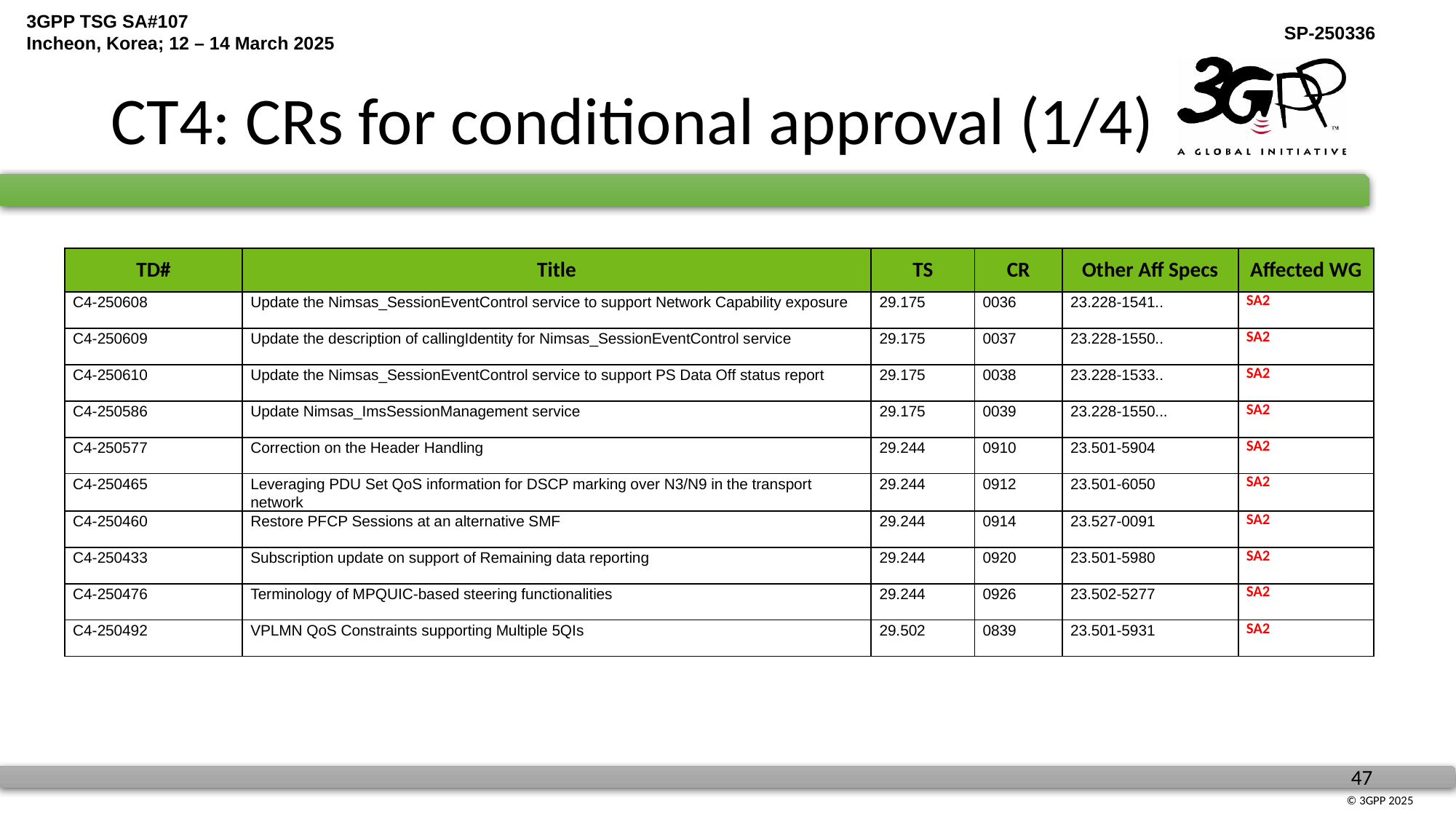

# CT4: CRs for conditional approval (1/4)
| TD# | Title | TS | CR | Other Aff Specs | Affected WG |
| --- | --- | --- | --- | --- | --- |
| C4-250608 | Update the Nimsas\_SessionEventControl service to support Network Capability exposure | 29.175 | 0036 | 23.228-1541.. | SA2 |
| C4-250609 | Update the description of callingIdentity for Nimsas\_SessionEventControl service | 29.175 | 0037 | 23.228-1550.. | SA2 |
| C4-250610 | Update the Nimsas\_SessionEventControl service to support PS Data Off status report | 29.175 | 0038 | 23.228-1533.. | SA2 |
| C4-250586 | Update Nimsas\_ImsSessionManagement service | 29.175 | 0039 | 23.228-1550... | SA2 |
| C4-250577 | Correction on the Header Handling | 29.244 | 0910 | 23.501-5904 | SA2 |
| C4-250465 | Leveraging PDU Set QoS information for DSCP marking over N3/N9 in the transport network | 29.244 | 0912 | 23.501-6050 | SA2 |
| C4-250460 | Restore PFCP Sessions at an alternative SMF | 29.244 | 0914 | 23.527-0091 | SA2 |
| C4-250433 | Subscription update on support of Remaining data reporting | 29.244 | 0920 | 23.501-5980 | SA2 |
| C4-250476 | Terminology of MPQUIC-based steering functionalities | 29.244 | 0926 | 23.502-5277 | SA2 |
| C4-250492 | VPLMN QoS Constraints supporting Multiple 5QIs | 29.502 | 0839 | 23.501-5931 | SA2 |